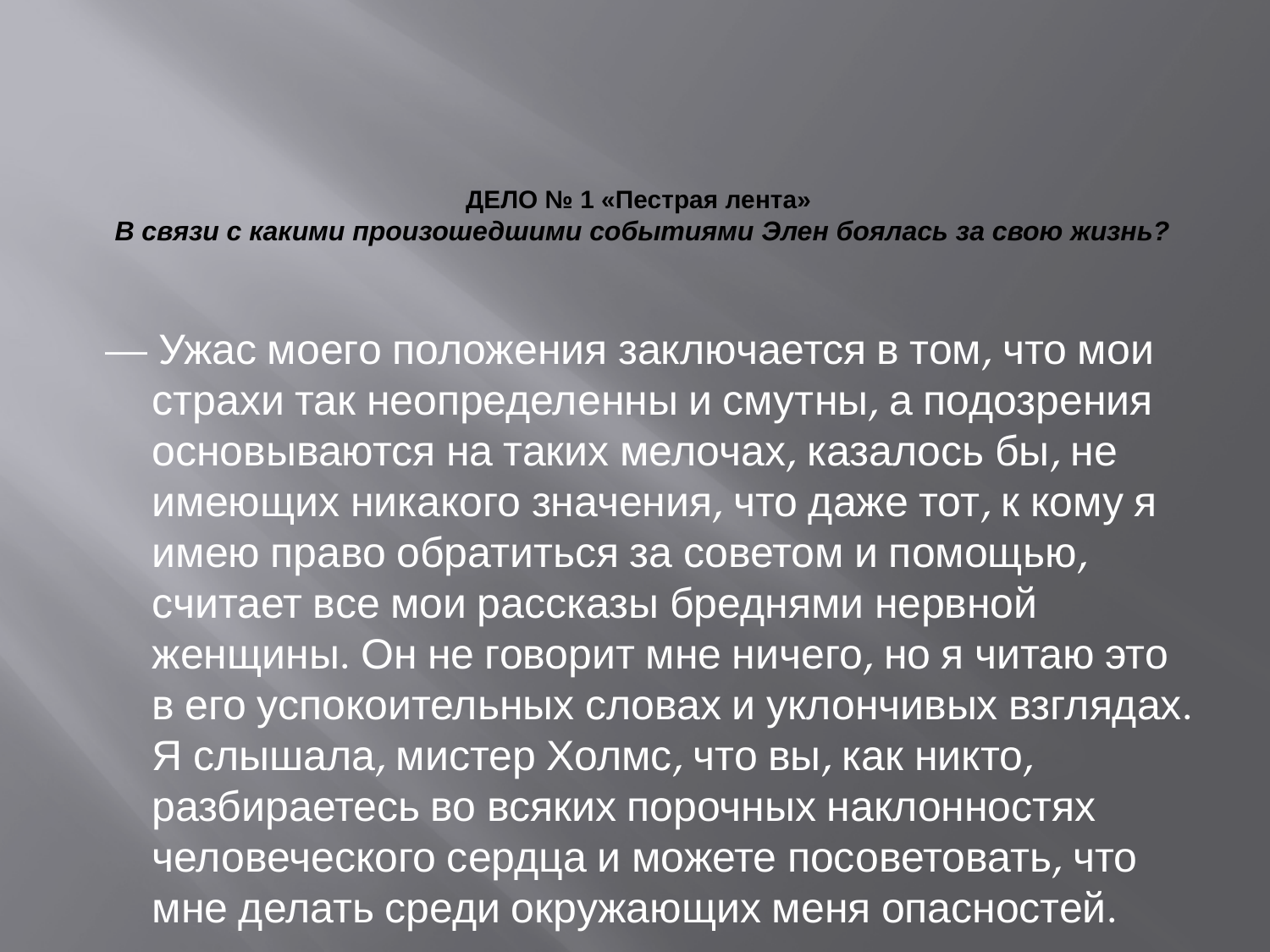

# ДЕЛО № 1 «Пестрая лента» В связи с какими произошедшими событиями Элен боялась за свою жизнь?
 — Ужас моего положения заключается в том, что мои страхи так неопределенны и смутны, а подозрения основываются на таких мелочах, казалось бы, не имеющих никакого значения, что даже тот, к кому я имею право обратиться за советом и помощью, считает все мои рассказы бреднями нервной женщины. Он не говорит мне ничего, но я читаю это в его успокоительных словах и уклончивых взглядах. Я слышала, мистер Холмс, что вы, как никто, разбираетесь во всяких порочных наклонностях человеческого сердца и можете посоветовать, что мне делать среди окружающих меня опасностей.